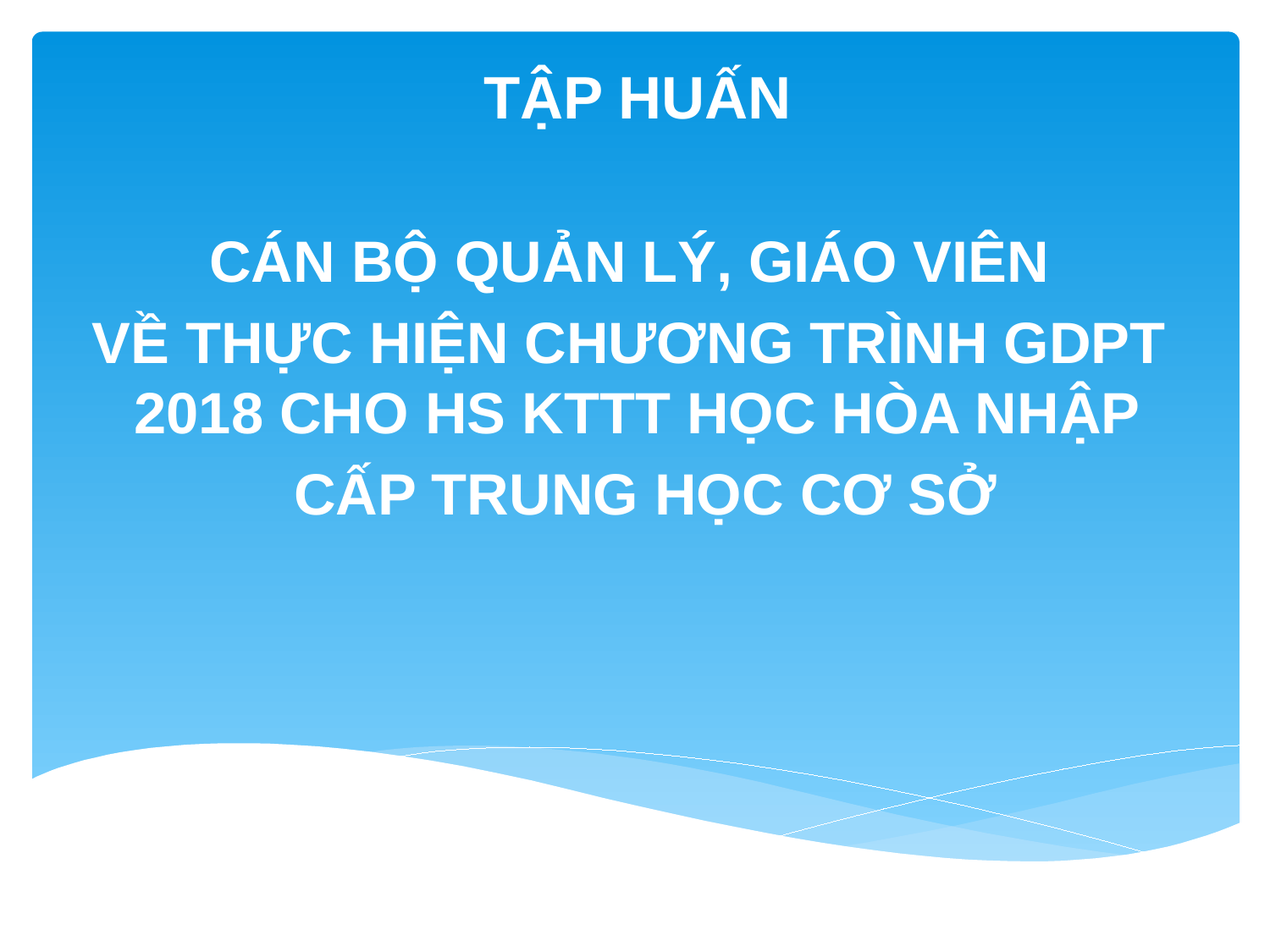

TẬP HUẤN

CÁN BỘ QUẢN LÝ, GIÁO VIÊN
VỀ THỰC HIỆN CHƯƠNG TRÌNH GDPT  2018 CHO HS KTTT HỌC HÒA NHẬP
 CẤP TRUNG HỌC CƠ SỞ